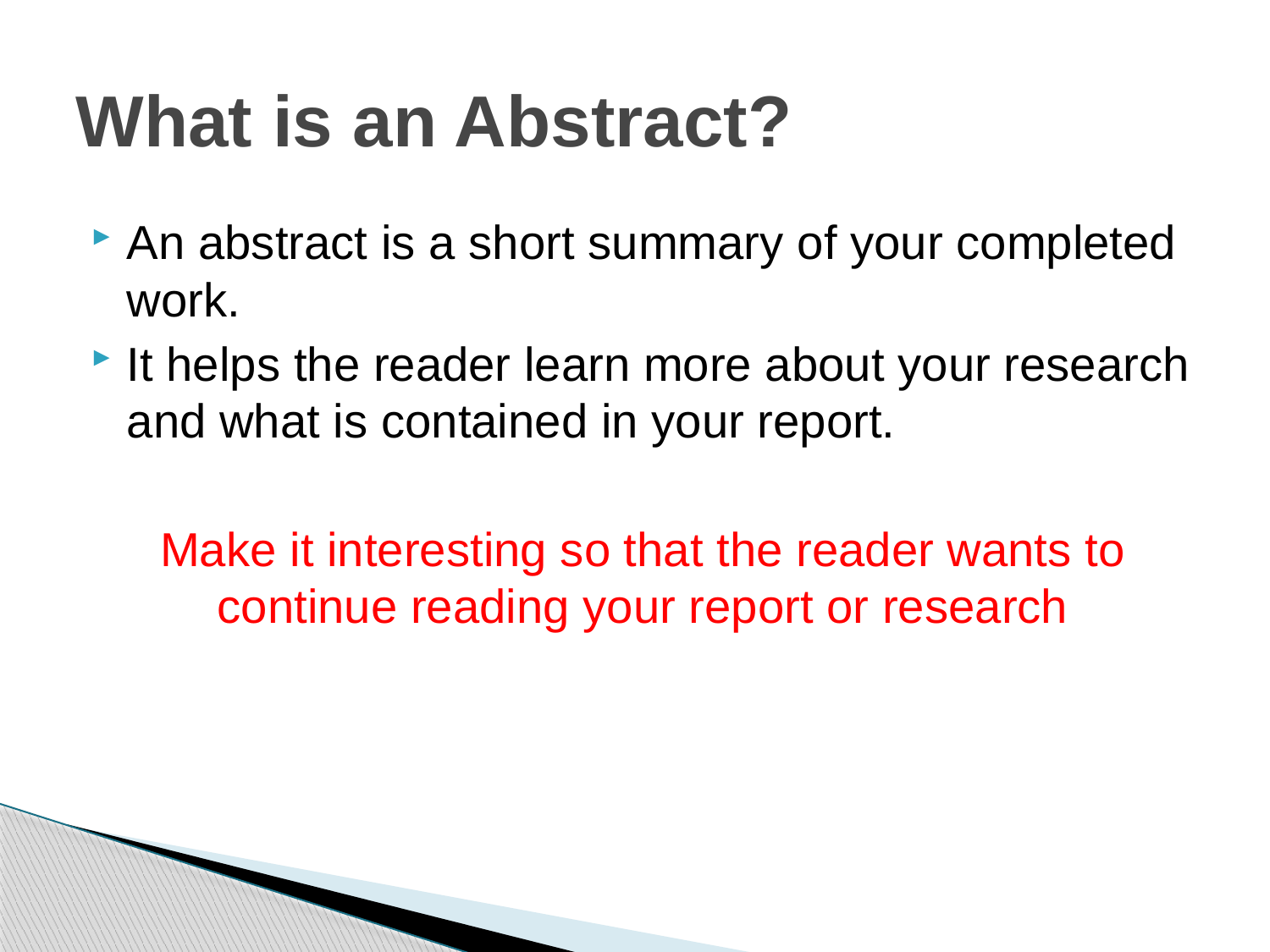

# What is an Abstract?
An abstract is a short summary of your completed work.
It helps the reader learn more about your research and what is contained in your report.

Make it interesting so that the reader wants to continue reading your report or research